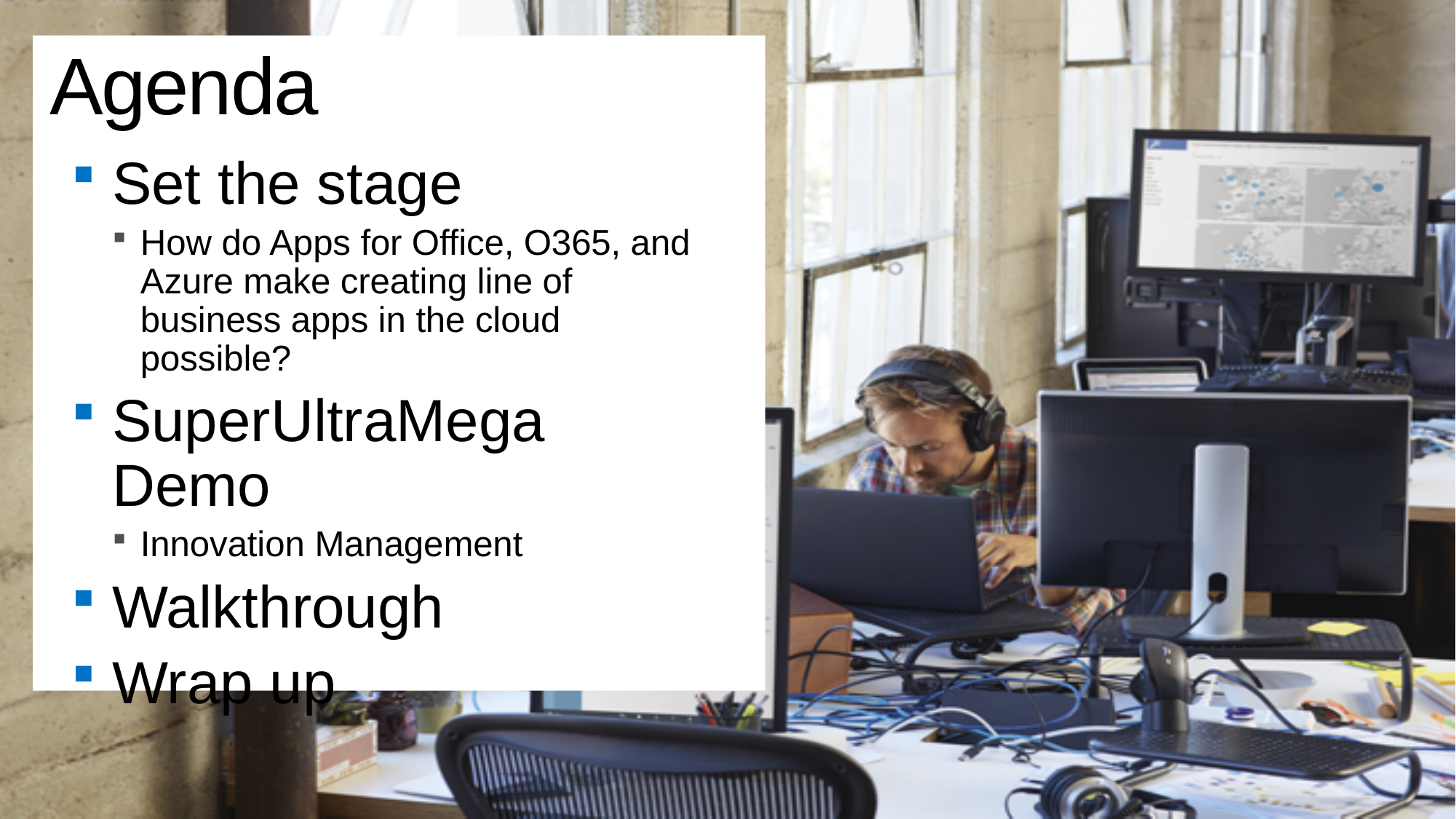

# Agenda

Set the stage
How do Apps for Office, O365, and Azure make creating line of business apps in the cloud possible?
SuperUltraMega Demo
Innovation Management
Walkthrough
Wrap up